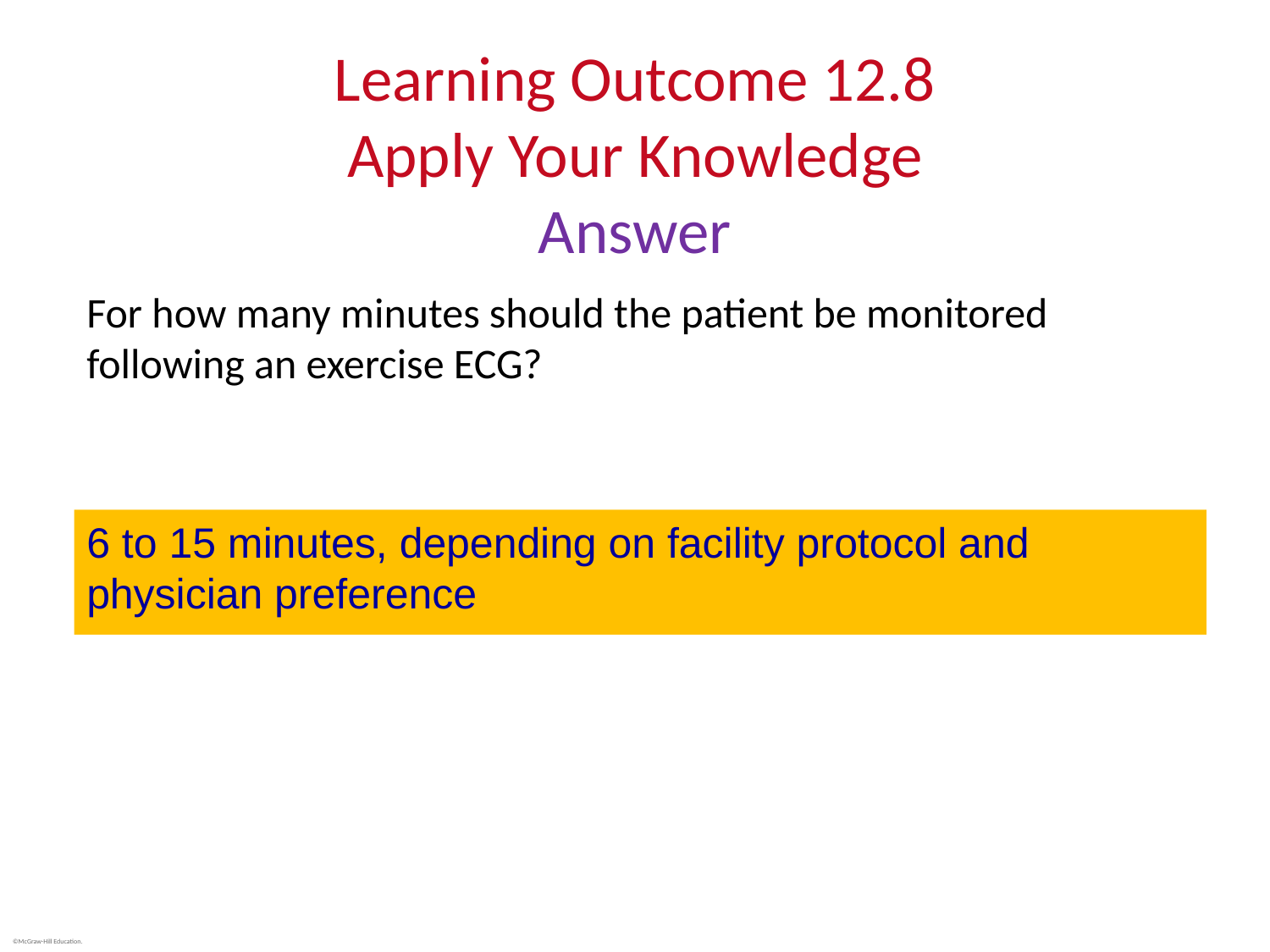

# Learning Outcome 12.8 Apply Your Knowledge Answer
For how many minutes should the patient be monitored following an exercise ECG?
6 to 15 minutes, depending on facility protocol and physician preference